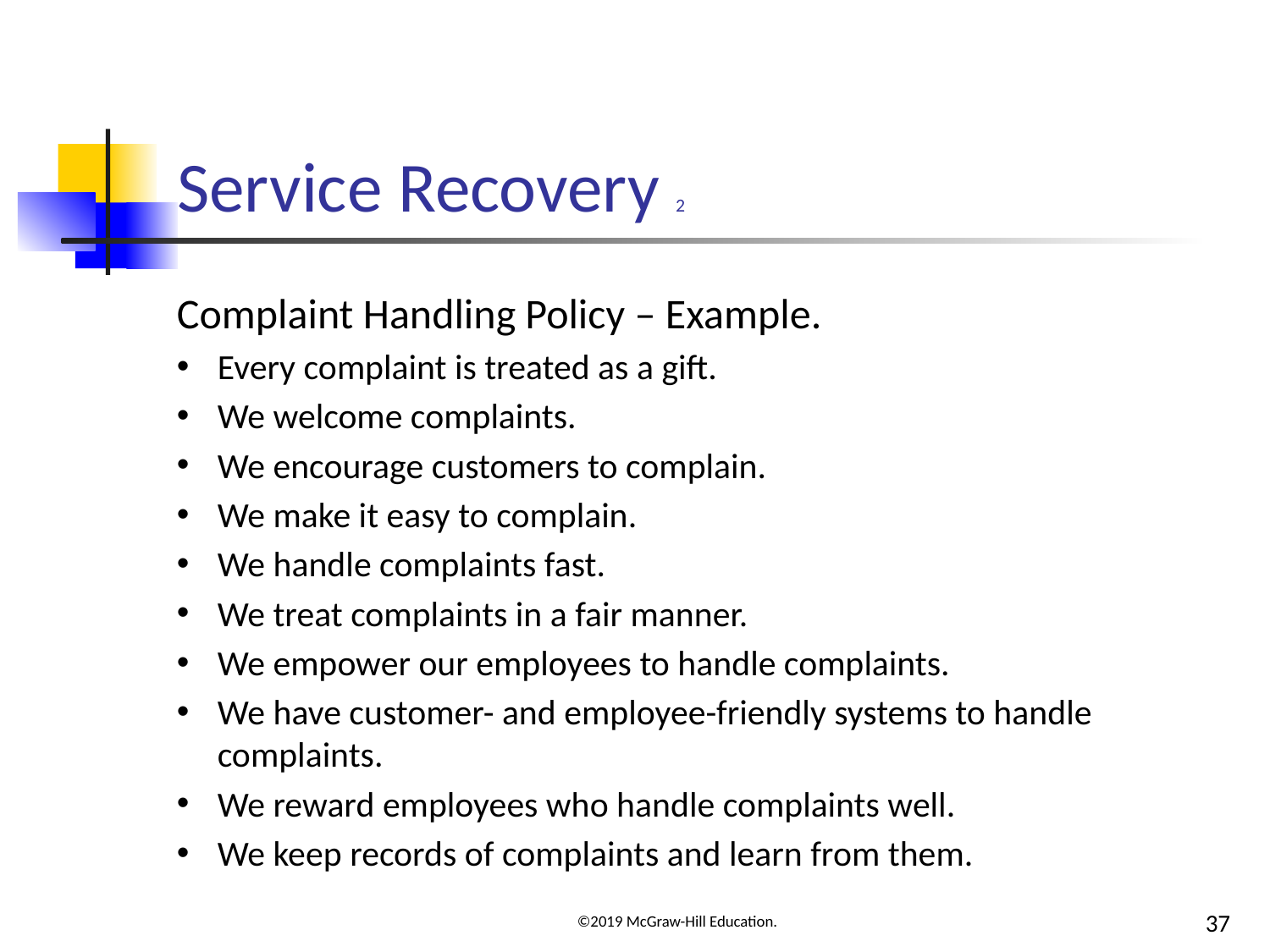

# Service Recovery 2
Complaint Handling Policy – Example.
Every complaint is treated as a gift.
We welcome complaints.
We encourage customers to complain.
We make it easy to complain.
We handle complaints fast.
We treat complaints in a fair manner.
We empower our employees to handle complaints.
We have customer- and employee-friendly systems to handle complaints.
We reward employees who handle complaints well.
We keep records of complaints and learn from them.